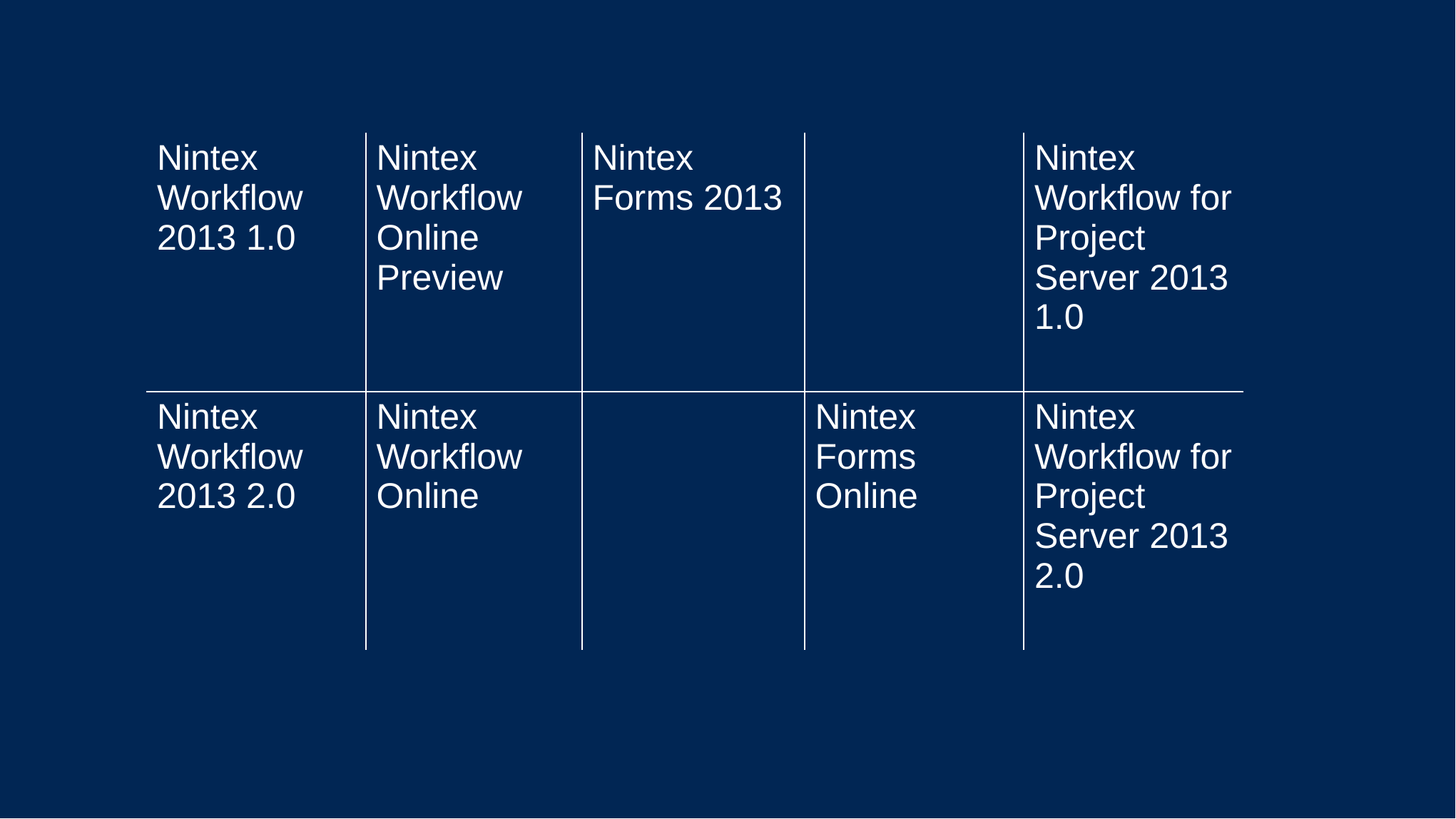

| Nintex Workflow 2013 1.0 | Nintex Workflow Online Preview | Nintex Forms 2013 |  | Nintex Workflow for Project Server 2013 1.0 |
| --- | --- | --- | --- | --- |
| Nintex Workflow 2013 2.0 | Nintex Workflow Online |  | Nintex Forms Online | Nintex Workflow for Project Server 2013 2.0 |